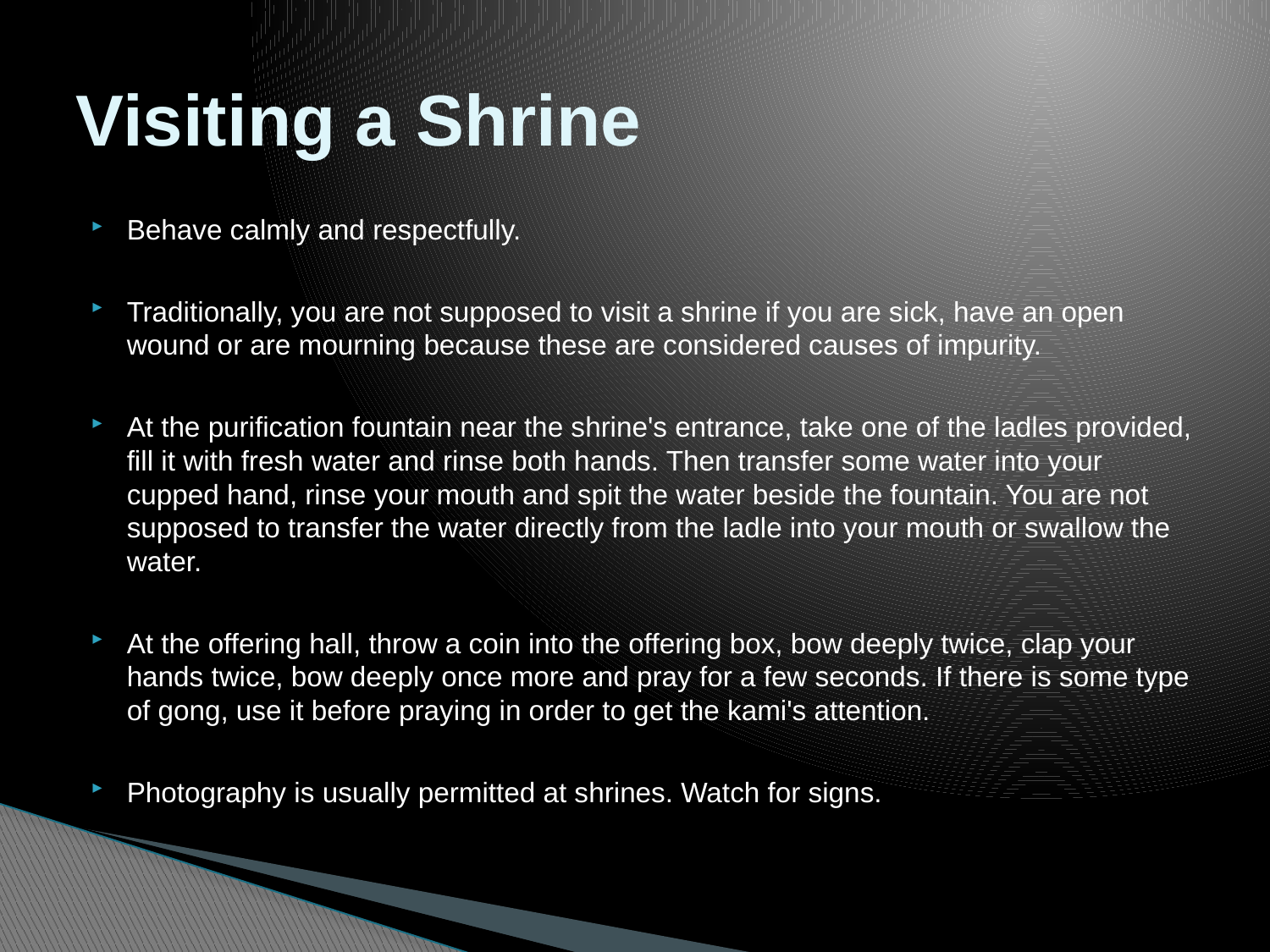

# Visiting a Shrine
Behave calmly and respectfully.

Traditionally, you are not supposed to visit a shrine if you are sick, have an open wound or are mourning because these are considered causes of impurity.

At the purification fountain near the shrine's entrance, take one of the ladles provided, fill it with fresh water and rinse both hands. Then transfer some water into your cupped hand, rinse your mouth and spit the water beside the fountain. You are not supposed to transfer the water directly from the ladle into your mouth or swallow the water.

At the offering hall, throw a coin into the offering box, bow deeply twice, clap your hands twice, bow deeply once more and pray for a few seconds. If there is some type of gong, use it before praying in order to get the kami's attention.

Photography is usually permitted at shrines. Watch for signs.